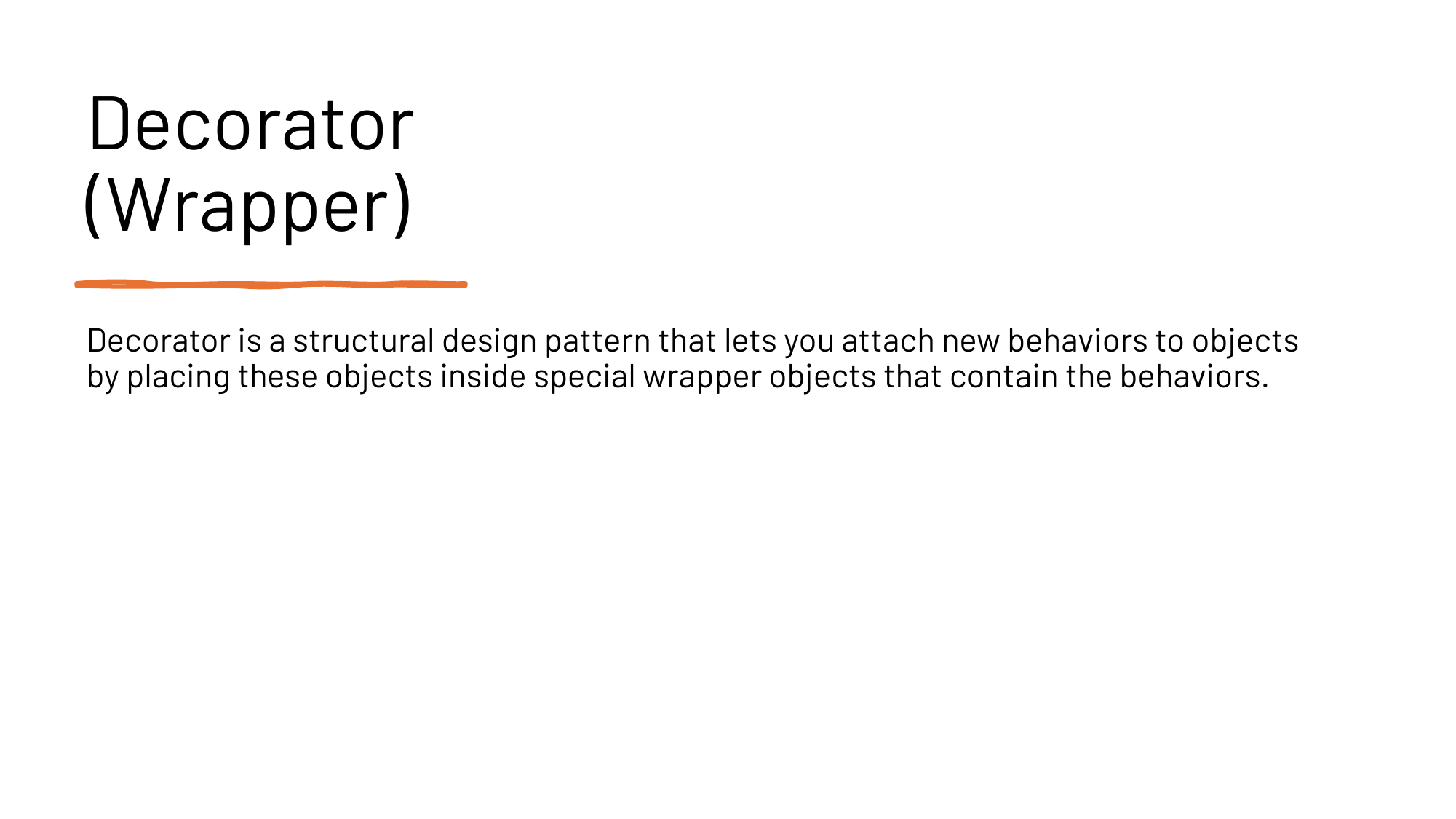

# Decorator (Wrapper)

Decorator is a structural design pattern that lets you attach new behaviors to objects
by placing these objects inside special wrapper objects that contain the behaviors.